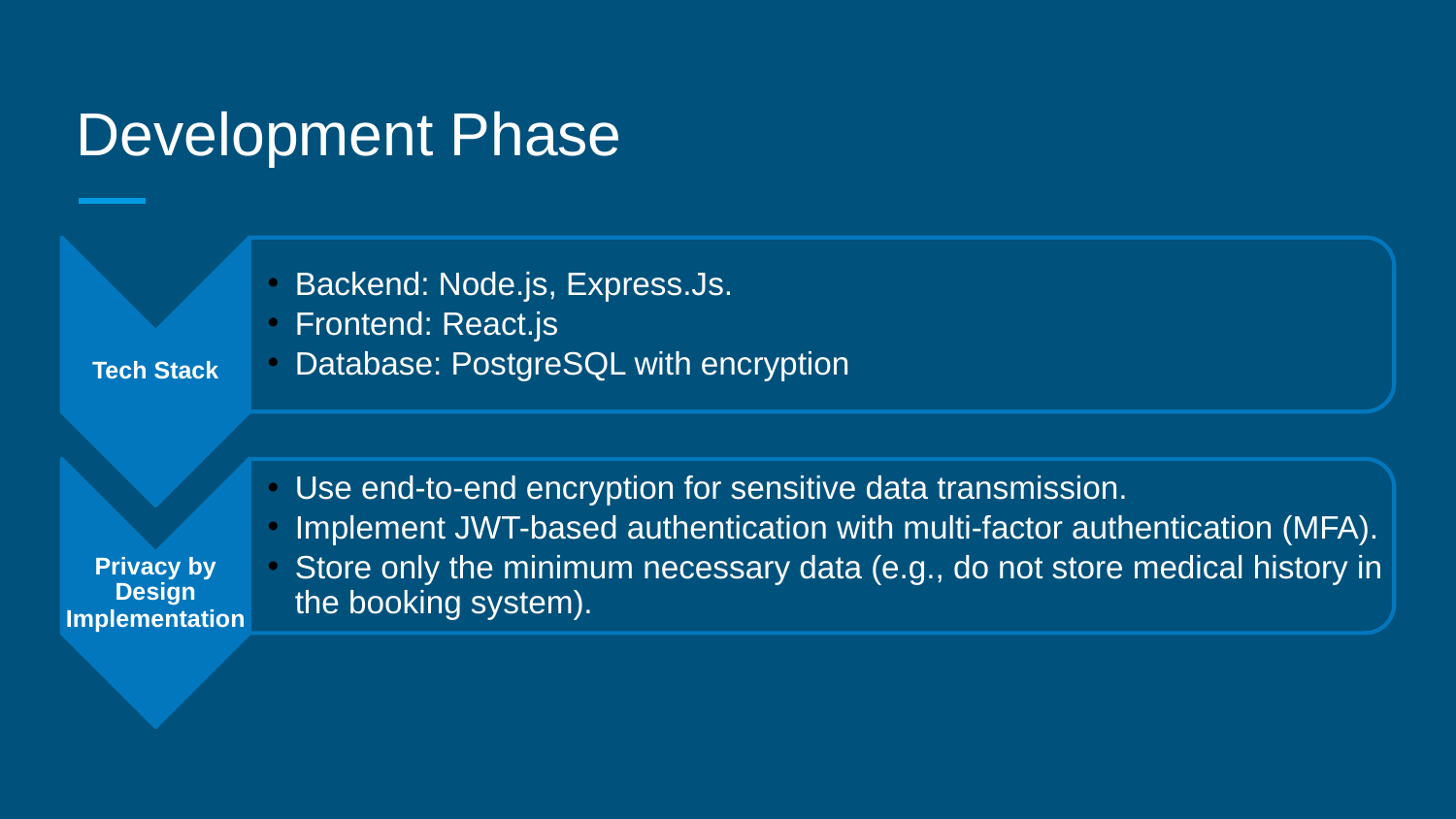

# Development Phase
Tech Stack
Backend: Node.js, Express.Js.
Frontend: React.js
Database: PostgreSQL with encryption
Privacy by Design Implementation
Use end-to-end encryption for sensitive data transmission.
Implement JWT-based authentication with multi-factor authentication (MFA).
Store only the minimum necessary data (e.g., do not store medical history in the booking system).